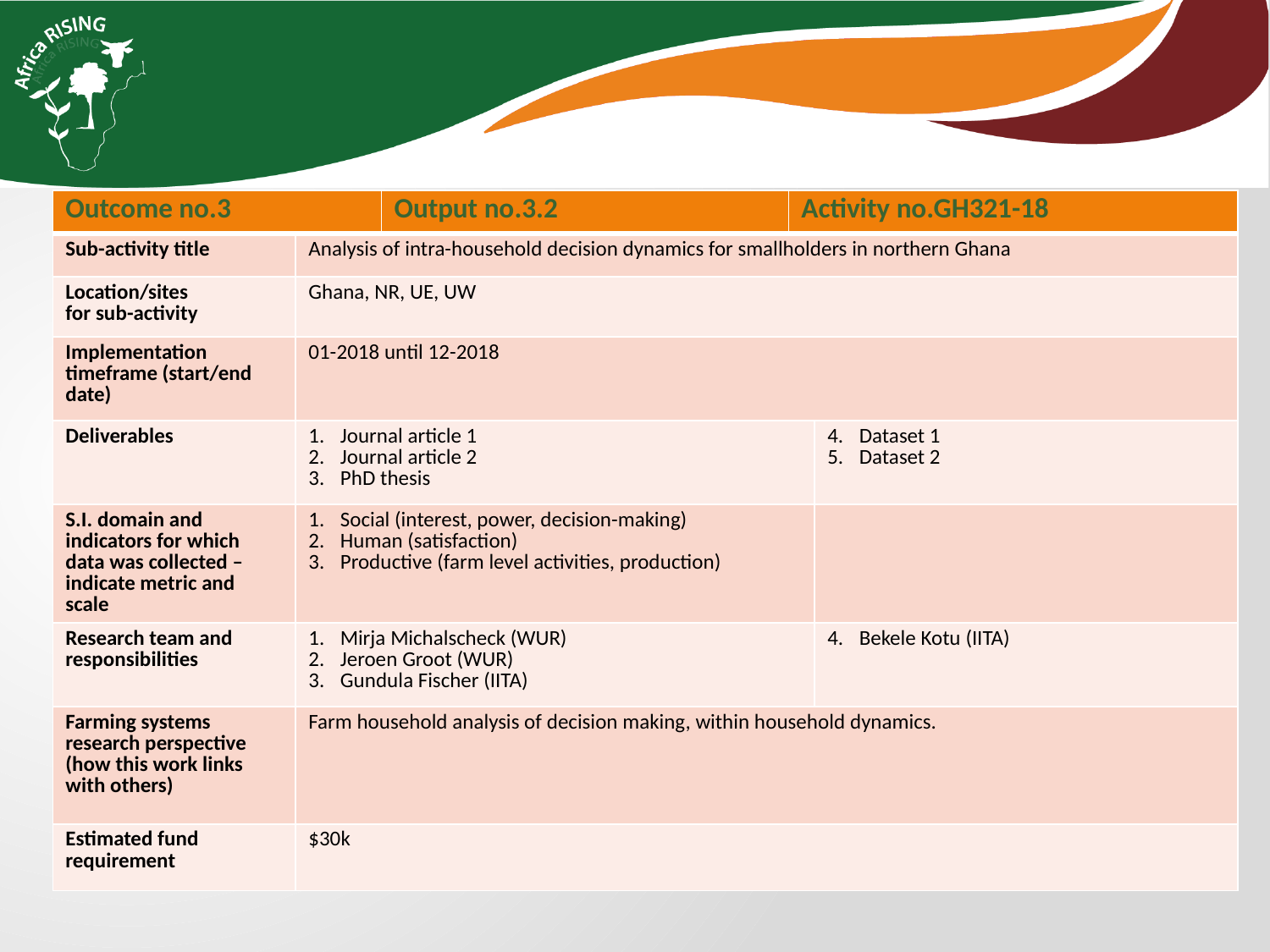

| Outcome no.3 |  | Output no.3.2 | Activity no.GH321-18 |  |
| --- | --- | --- | --- | --- |
| Sub-activity title | Analysis of intra-household decision dynamics for smallholders in northern Ghana |  |  |  |
| Location/sites for sub-activity | Ghana, NR, UE, UW |  |  |  |
| Implementation timeframe (start/end date) | 01-2018 until 12-2018 |  |  |  |
| Deliverables | Journal article 1 Journal article 2 PhD thesis |  |  | Dataset 1 Dataset 2 |
| S.I. domain and indicators for which data was collected – indicate metric and scale | Social (interest, power, decision-making) Human (satisfaction) Productive (farm level activities, production) |  |  |  |
| Research team and responsibilities | Mirja Michalscheck (WUR) Jeroen Groot (WUR) Gundula Fischer (IITA) |  |  | Bekele Kotu (IITA) |
| Farming systems research perspective (how this work links with others) | Farm household analysis of decision making, within household dynamics. |  |  |  |
| Estimated fund requirement | $30k |  |  |  |